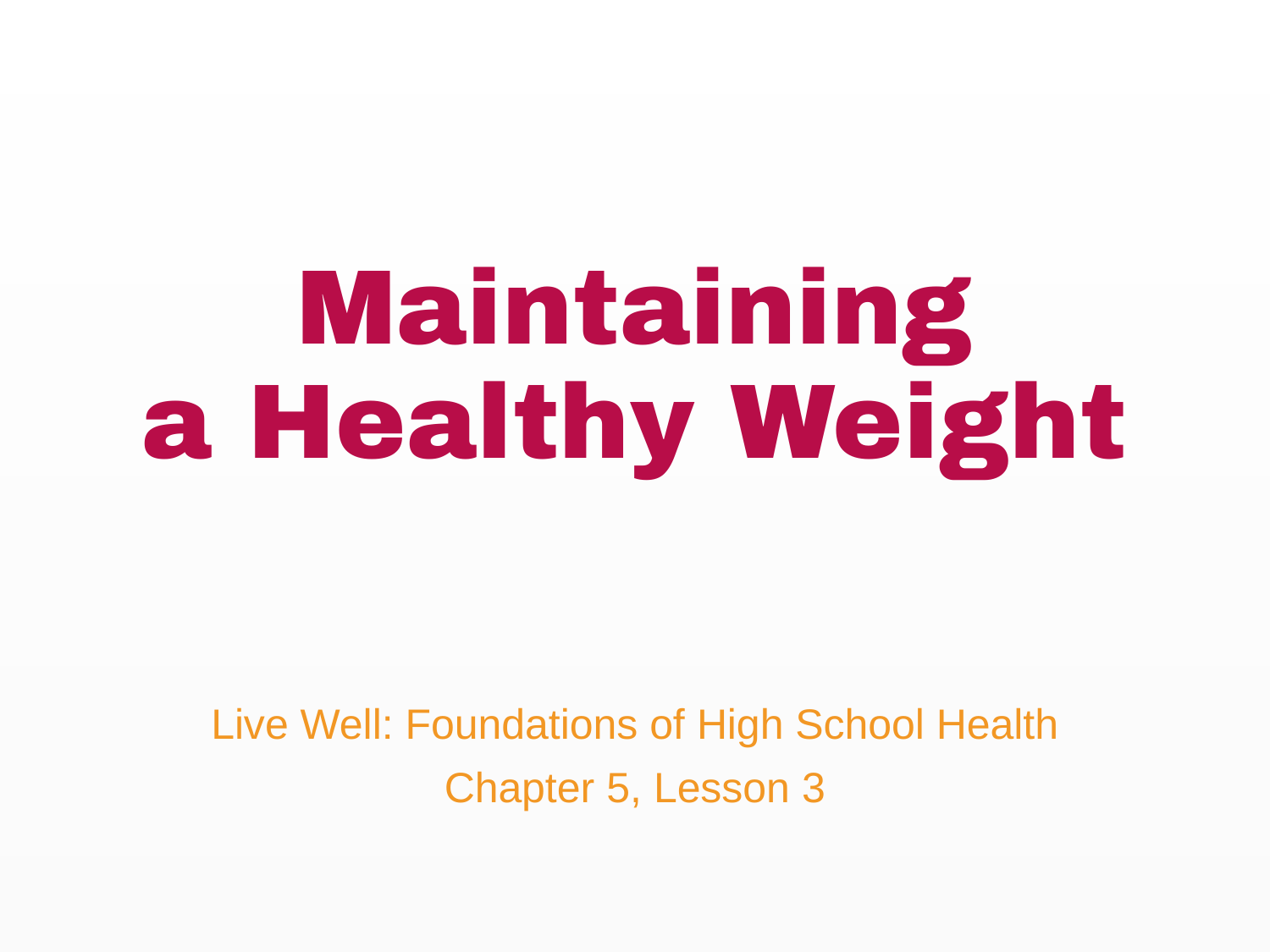

# Maintaining a Healthy Weight
Live Well: Foundations of High School Health
Chapter 5, Lesson 3